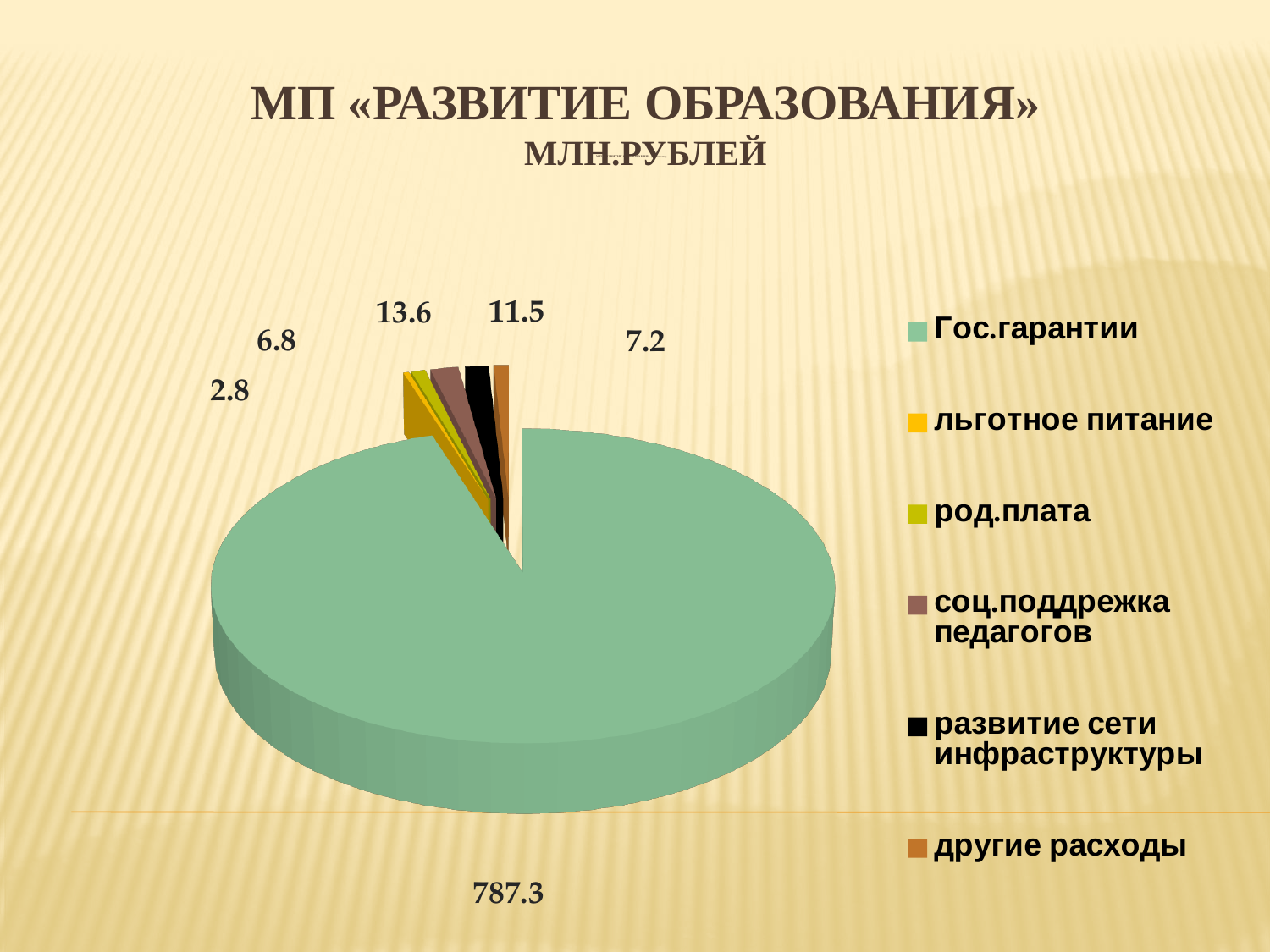

# МП «Развитие образования» (тыс.рублей)
МП «Развитие ОБРАЗОВАНИЯ»
млн.рублей

[unsupported chart]

[unsupported chart]